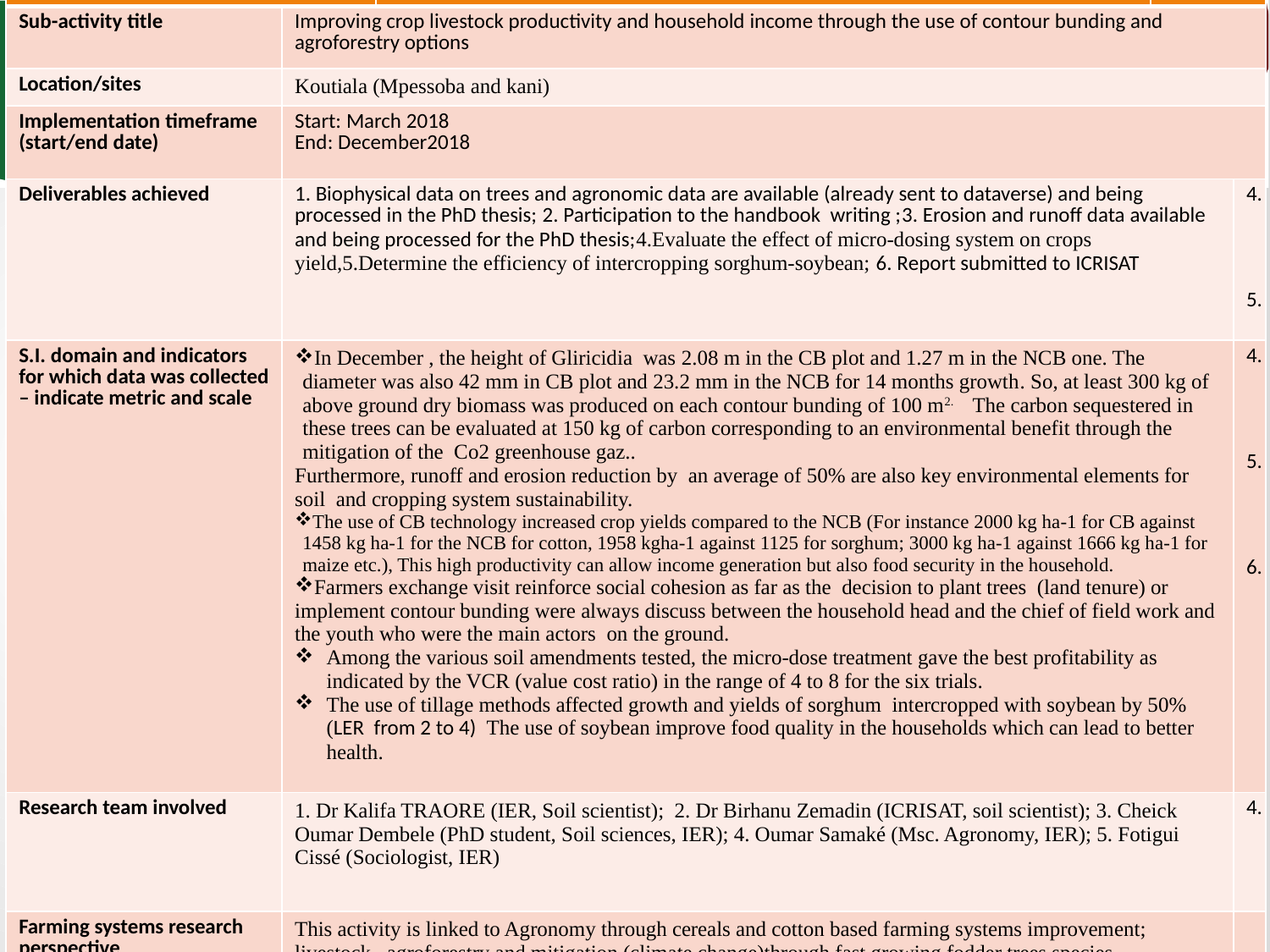

| Outcome no.\_ \_ \_ |  | Output no.\_ \_ \_ | Activity no.\_ \_ \_ |  |
| --- | --- | --- | --- | --- |
| Sub-activity title | Improving crop livestock productivity and household income through the use of contour bunding and agroforestry options |  |  |  |
| Location/sites | Koutiala (Mpessoba and kani) |  |  |  |
| Implementation timeframe (start/end date) | Start: March 2018 End: December2018 |  |  |  |
| Deliverables achieved | 1. Biophysical data on trees and agronomic data are available (already sent to dataverse) and being processed in the PhD thesis; 2. Participation to the handbook writing ;3. Erosion and runoff data available and being processed for the PhD thesis;4.Evaluate the effect of micro-dosing system on crops yield,5.Determine the efficiency of intercropping sorghum-soybean; 6. Report submitted to ICRISAT |  | \_ \_ \_ \_ \_ \_ \_ \_ \_ | \_ \_ \_ \_ |
| S.I. domain and indicators for which data was collected – indicate metric and scale | In December , the height of Gliricidia was 2.08 m in the CB plot and 1.27 m in the NCB one. The diameter was also 42 mm in CB plot and 23.2 mm in the NCB for 14 months growth. So, at least 300 kg of above ground dry biomass was produced on each contour bunding of 100 m2. The carbon sequestered in these trees can be evaluated at 150 kg of carbon corresponding to an environmental benefit through the mitigation of the Co2 greenhouse gaz.. Furthermore, runoff and erosion reduction by an average of 50% are also key environmental elements for soil and cropping system sustainability. The use of CB technology increased crop yields compared to the NCB (For instance 2000 kg ha-1 for CB against 1458 kg ha-1 for the NCB for cotton, 1958 kgha-1 against 1125 for sorghum; 3000 kg ha-1 against 1666 kg ha-1 for maize etc.), This high productivity can allow income generation but also food security in the household. Farmers exchange visit reinforce social cohesion as far as the decision to plant trees (land tenure) or implement contour bunding were always discuss between the household head and the chief of field work and the youth who were the main actors on the ground. Among the various soil amendments tested, the micro-dose treatment gave the best profitability as indicated by the VCR (value cost ratio) in the range of 4 to 8 for the six trials. The use of tillage methods affected growth and yields of sorghum intercropped with soybean by 50% (LER from 2 to 4) The use of soybean improve food quality in the households which can lead to better health. |  | \_ \_ \_ \_ \_ \_ \_ \_ \_ | \_ \_ \_ \_ \_ \_ \_ \_ \_ |
| Research team involved | Dr Kalifa TRAORE (IER, Soil scientist); 2. Dr Birhanu Zemadin (ICRISAT, soil scientist); 3. Cheick Oumar Dembele (PhD student, Soil sciences, IER); 4. Oumar Samaké (Msc. Agronomy, IER); 5. Fotigui Cissé (Sociologist, IER) |  | \_ \_ \_ \_ \_ \_ \_ \_ \_ | \_ \_ |
| Farming systems research perspective | This activity is linked to Agronomy through cereals and cotton based farming systems improvement; livestock , agroforestry and mitigation (climate change)through fast growing fodder trees species |  |  |  |